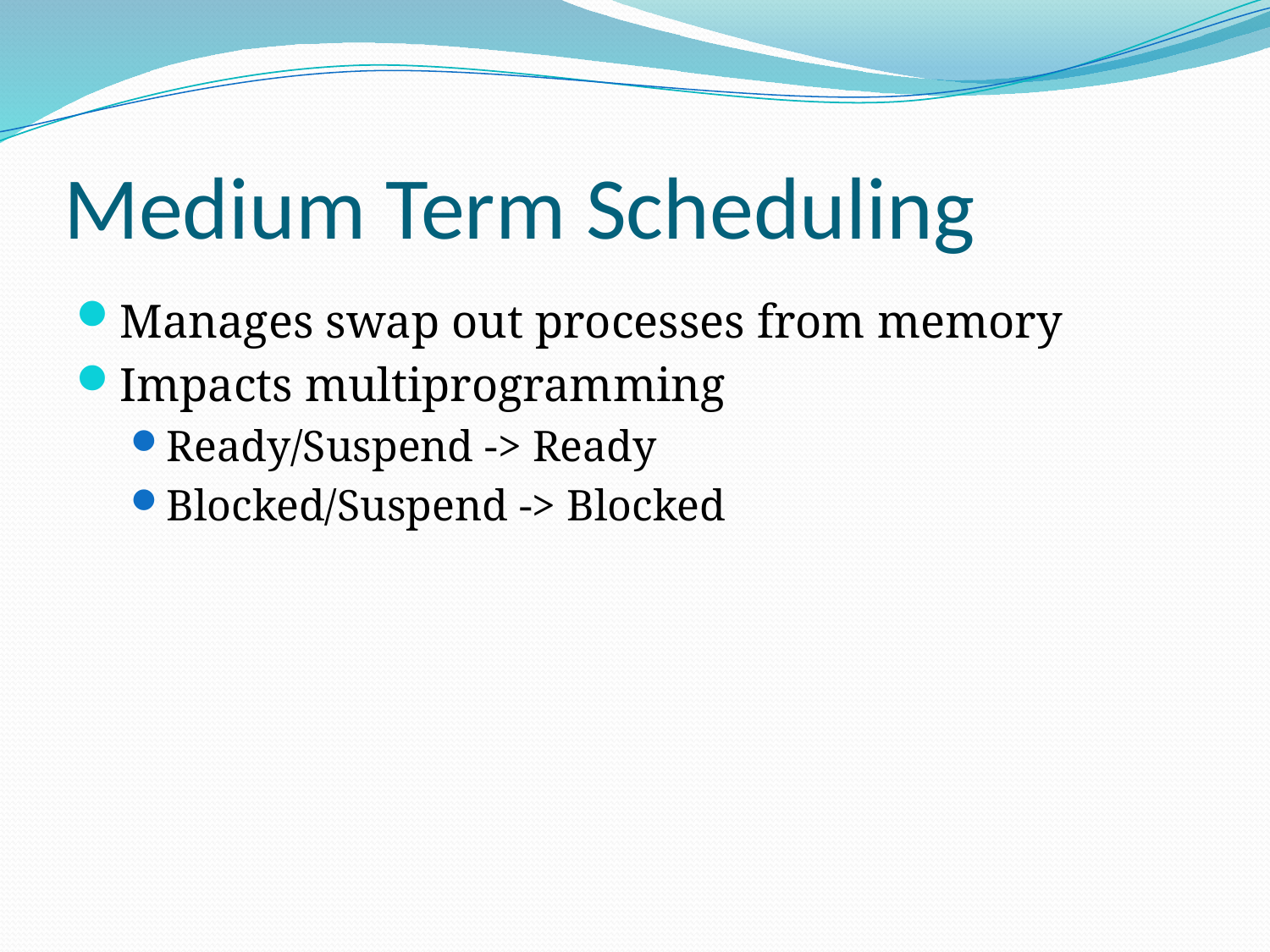

# Medium Term Scheduling
Manages swap out processes from memory
Impacts multiprogramming
Ready/Suspend -> Ready
Blocked/Suspend -> Blocked